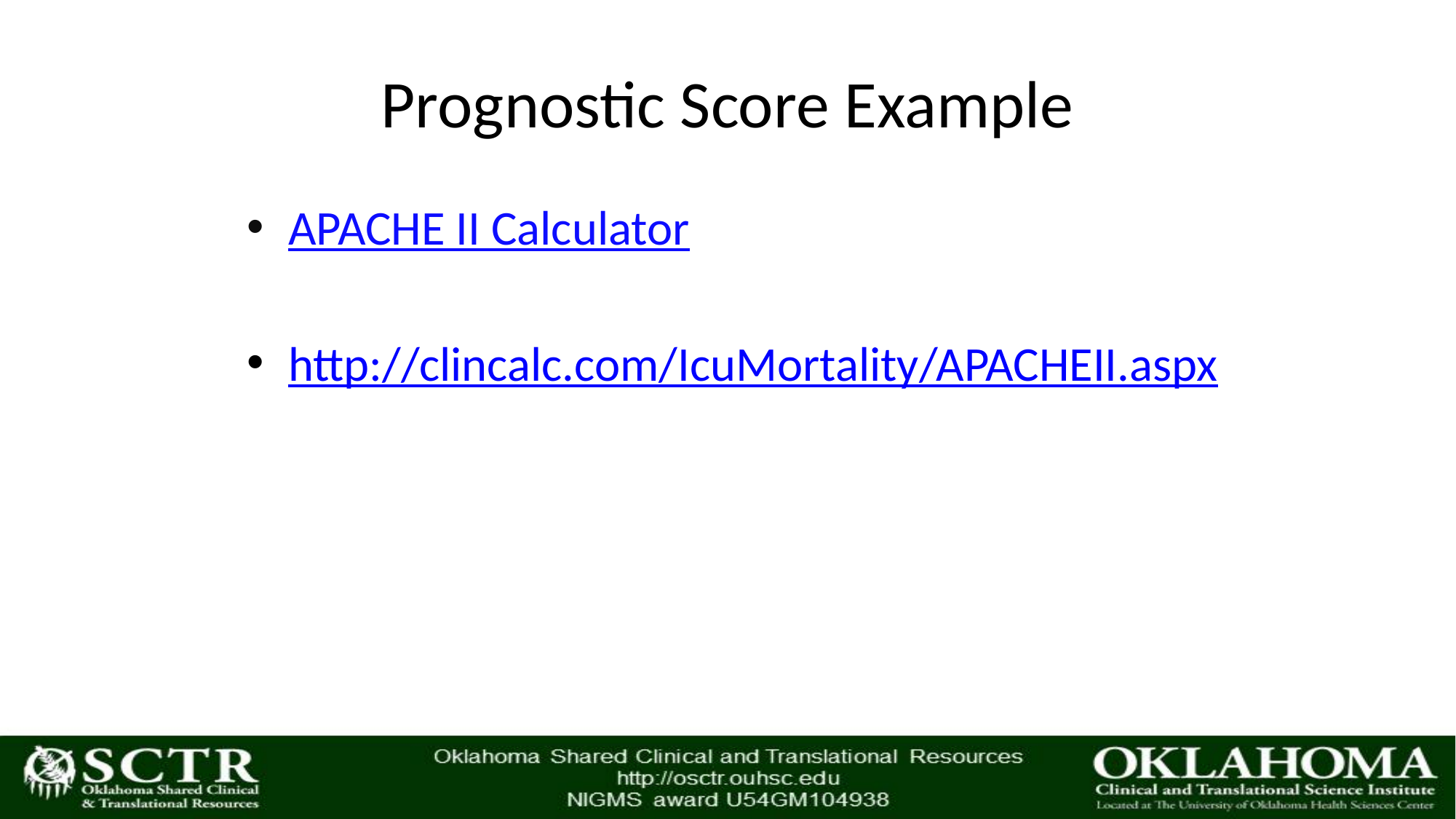

# Prognostic Score Example
APACHE II Calculator

http://clincalc.com/IcuMortality/APACHEII.aspx